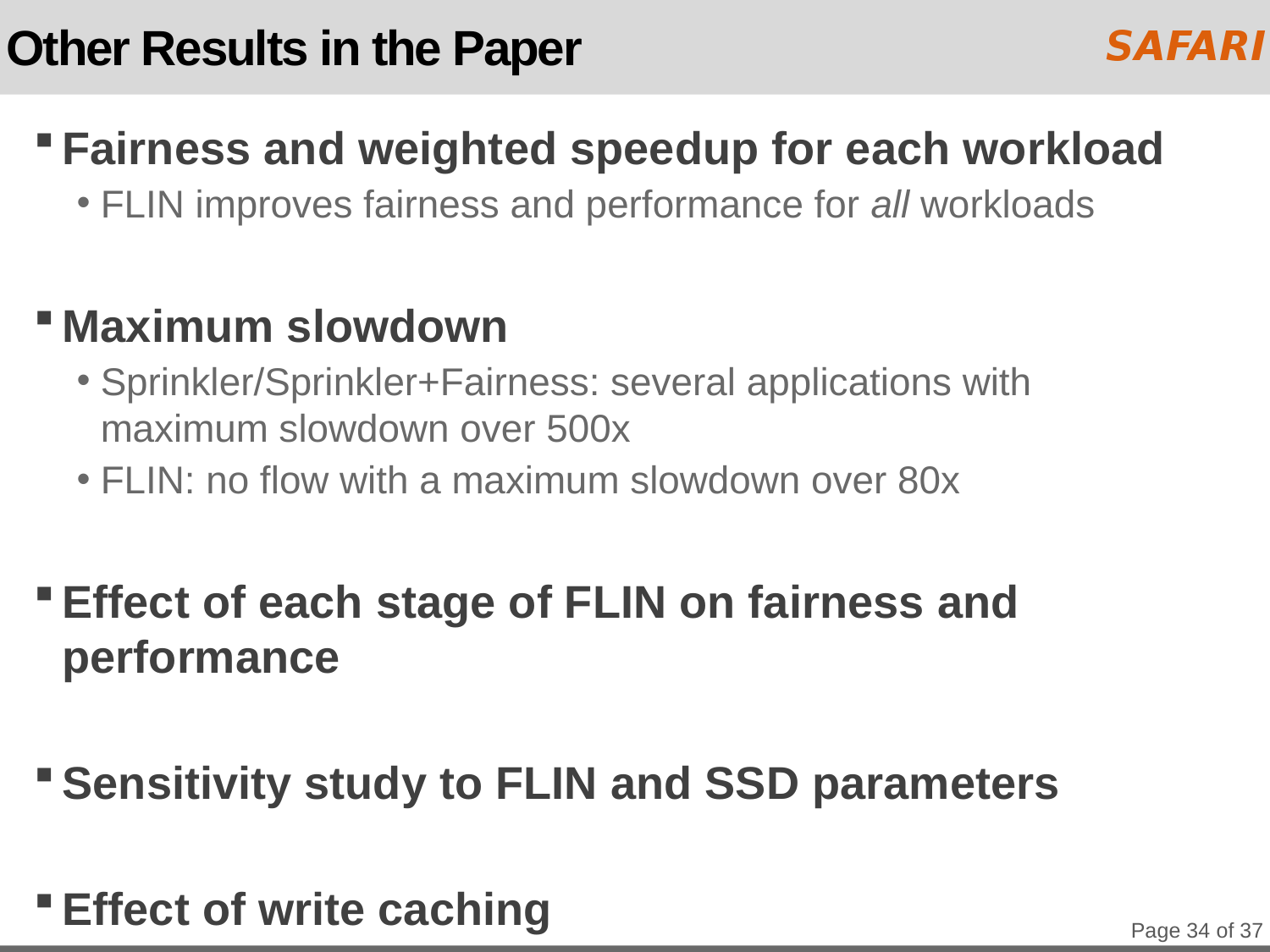

# Other Results in the Paper
Fairness and weighted speedup for each workload
FLIN improves fairness and performance for all workloads

Maximum slowdown
Sprinkler/Sprinkler+Fairness: several applications with
maximum slowdown over 500x
FLIN: no flow with a maximum slowdown over 80x

Effect of each stage of FLIN on fairness and performance

Sensitivity study to FLIN and SSD parameters

Effect of write caching
Page 34 of 37